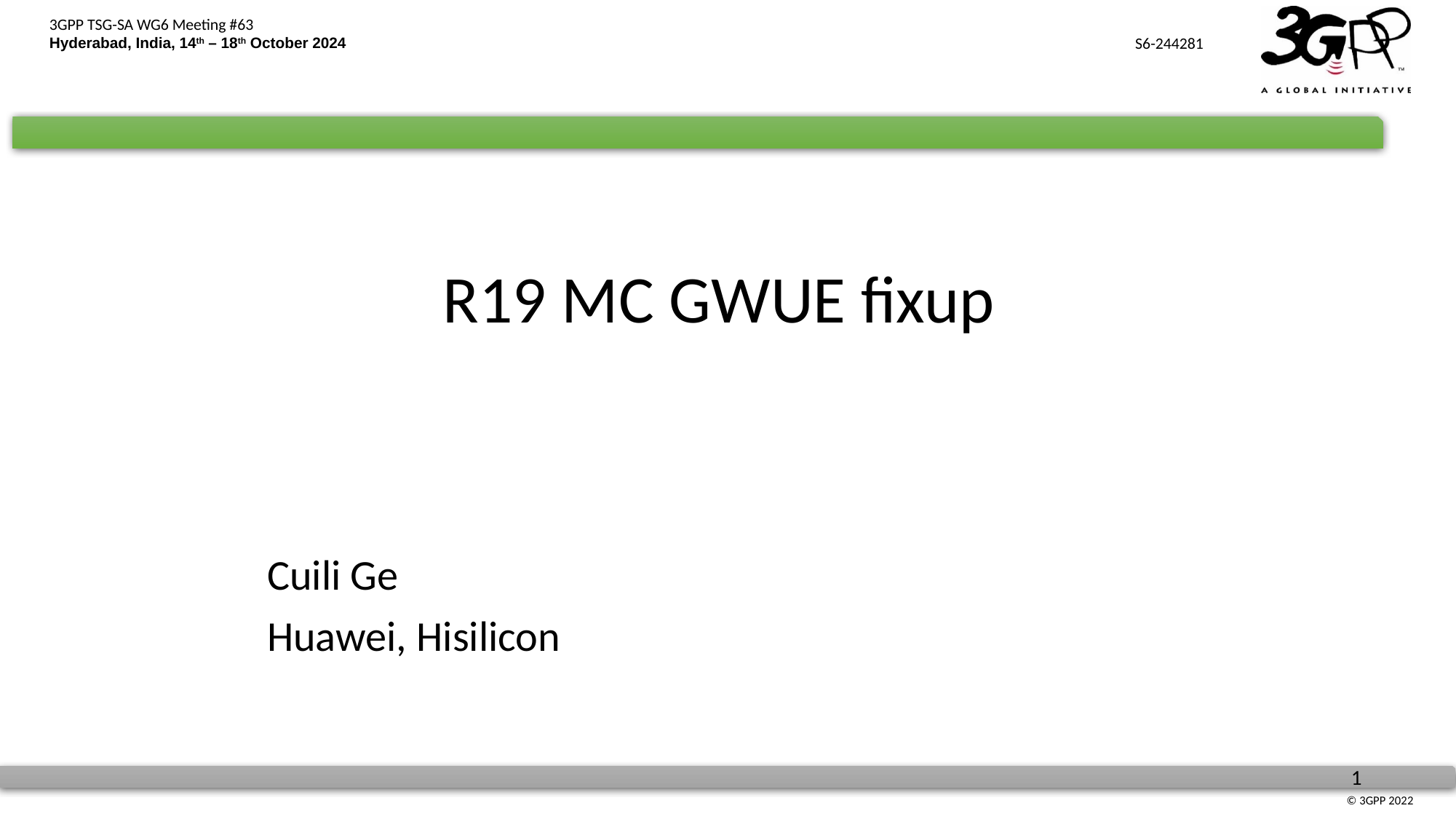

# R19 MC GWUE fixup
Cuili Ge
Huawei, Hisilicon